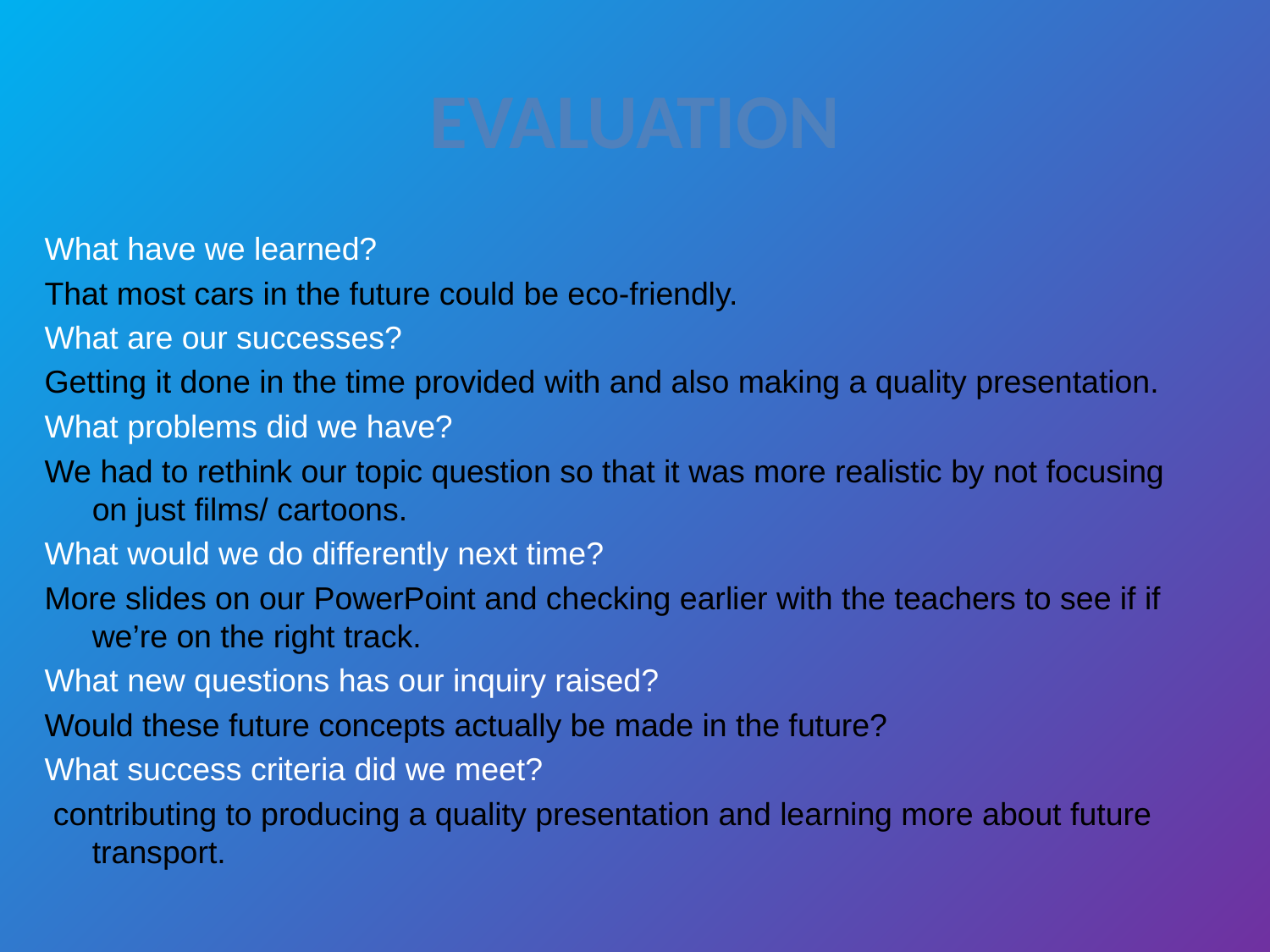

# Evaluation
What have we learned?
That most cars in the future could be eco-friendly.
What are our successes?
Getting it done in the time provided with and also making a quality presentation.
What problems did we have?
We had to rethink our topic question so that it was more realistic by not focusing on just films/ cartoons.
What would we do differently next time?
More slides on our PowerPoint and checking earlier with the teachers to see if if we’re on the right track.
What new questions has our inquiry raised?
Would these future concepts actually be made in the future?
What success criteria did we meet?
 contributing to producing a quality presentation and learning more about future transport.